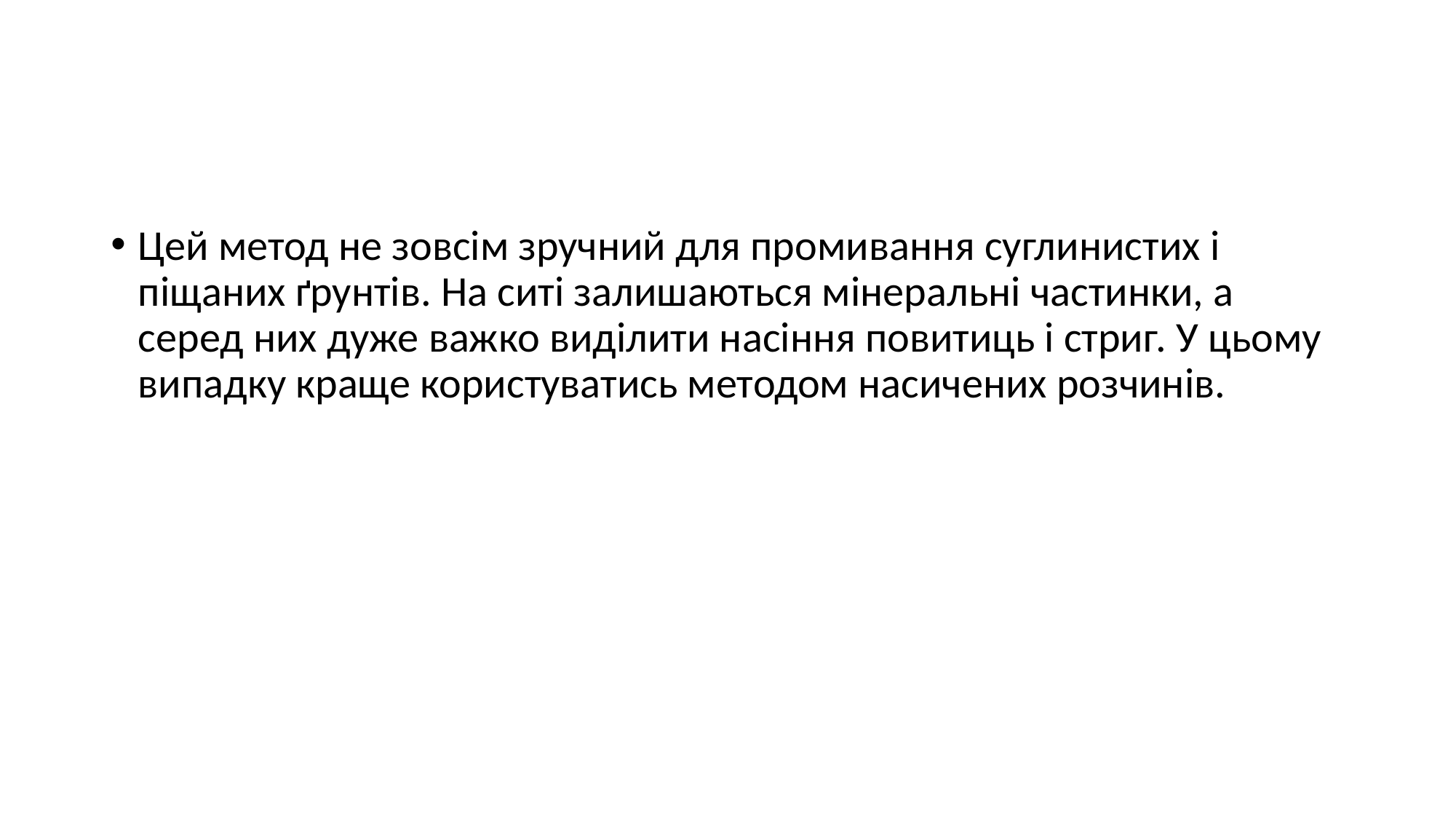

#
Цей метод не зовсім зручний для промивання суглинистих і піщаних ґрунтів. На ситі залишаються мінеральні частинки, а серед них дуже важко виділити насіння повитиць і стриг. У цьому випадку краще користуватись методом насичених розчинів.